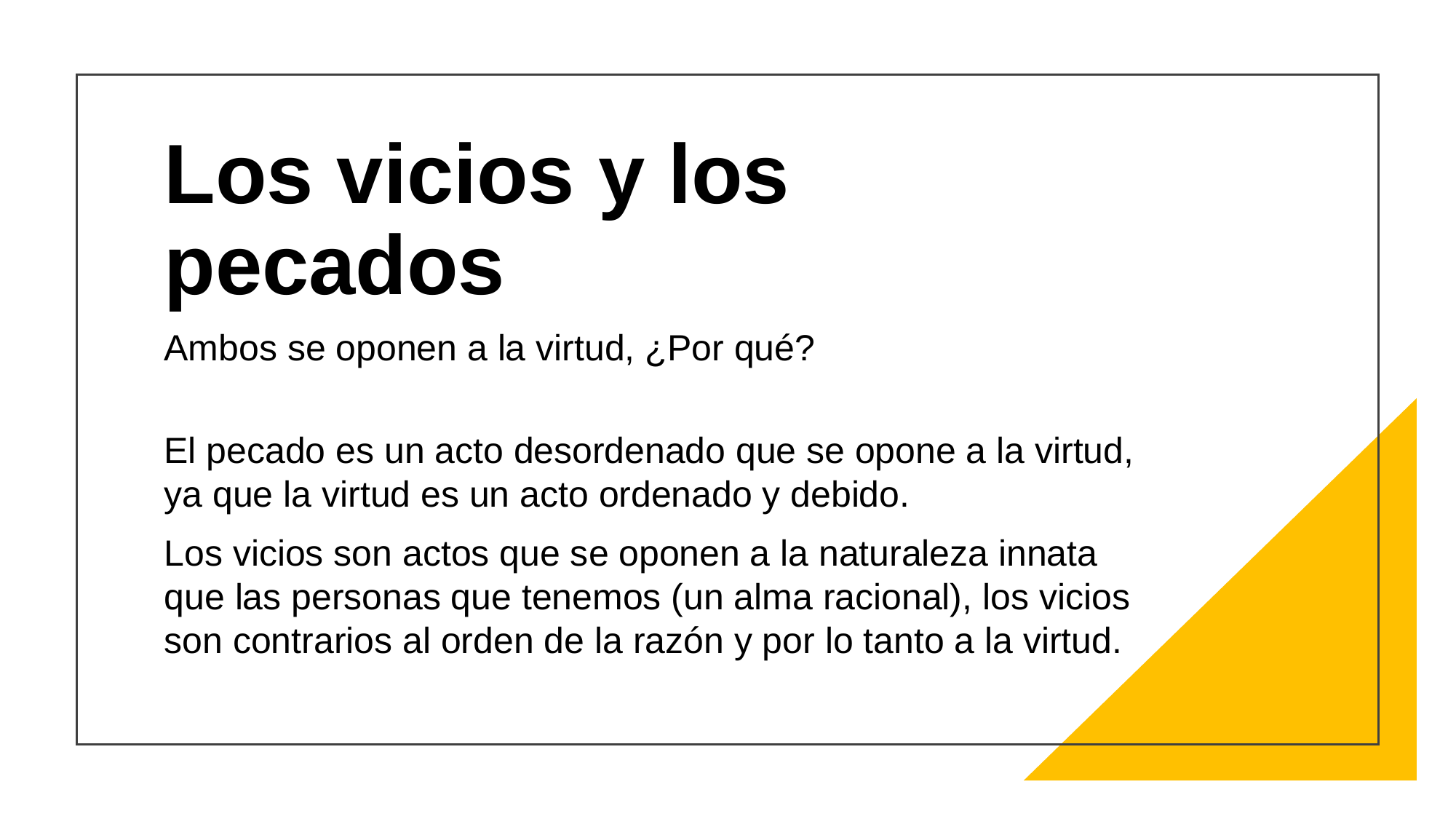

# Los vicios y los pecados
Ambos se oponen a la virtud, ¿Por qué?

El pecado es un acto desordenado que se opone a la virtud, ya que la virtud es un acto ordenado y debido.
Los vicios son actos que se oponen a la naturaleza innata que las personas que tenemos (un alma racional), los vicios son contrarios al orden de la razón y por lo tanto a la virtud.